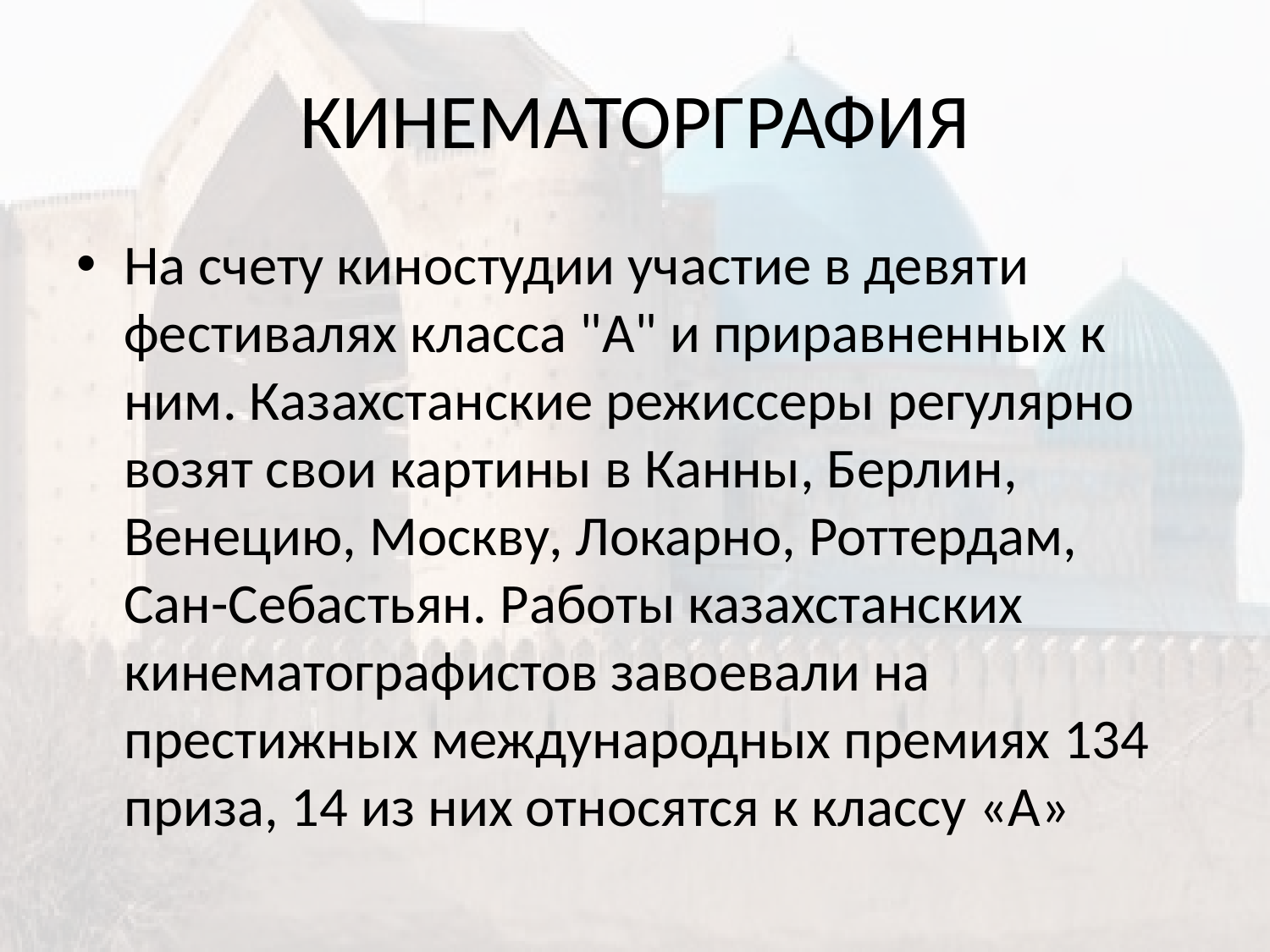

# КИНЕМАТОРГРАФИЯ
На счету киностудии участие в девяти фестивалях класса "А" и приравненных к ним. Казахстанские режиссеры регулярно возят свои картины в Канны, Берлин, Венецию, Москву, Локарно, Роттердам, Сан-Себастьян. Работы казахстанских кинематографистов завоевали на престижных международных премиях 134 приза, 14 из них относятся к классу «А»